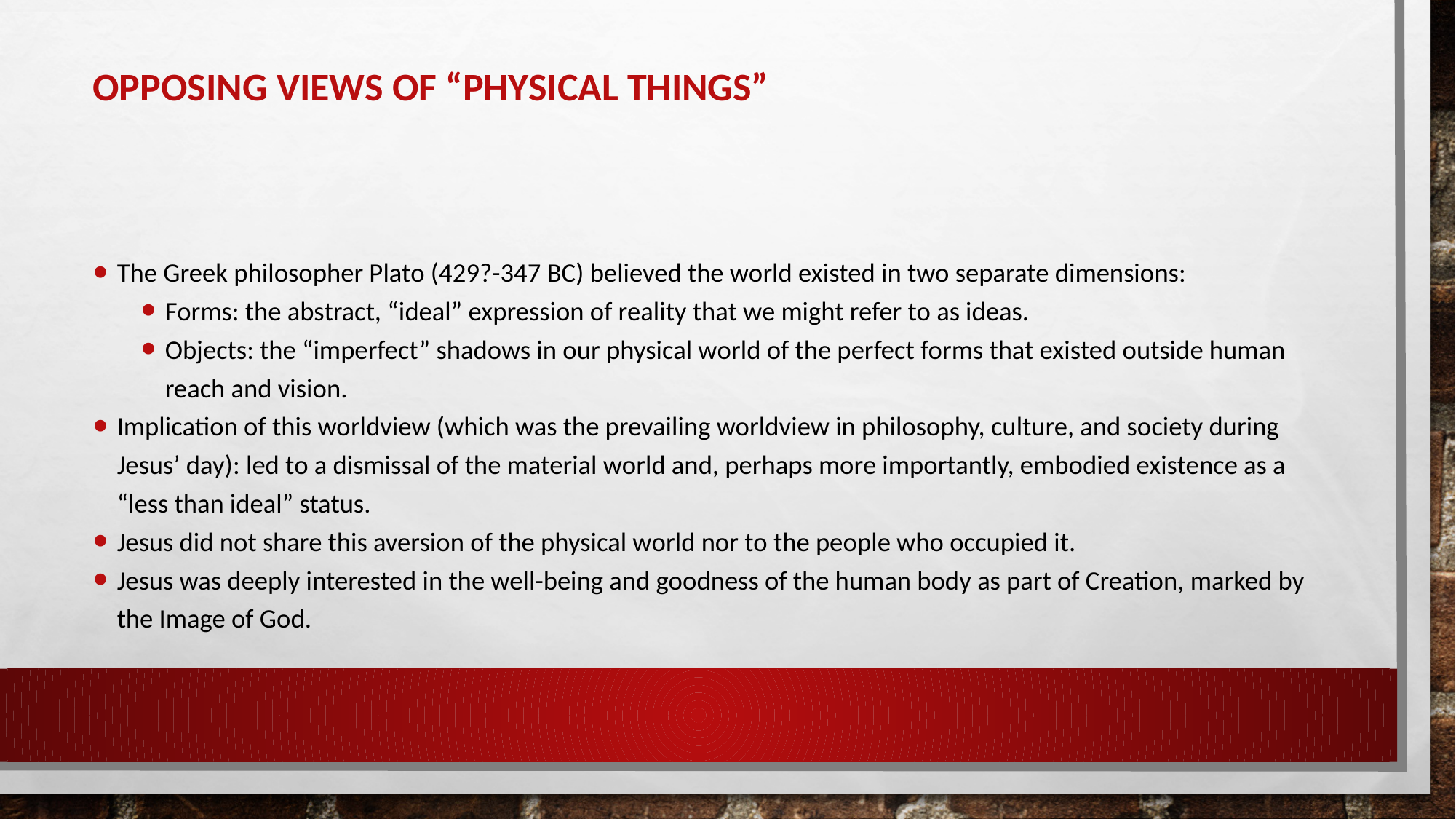

# Opposing views of “Physical Things”
The Greek philosopher Plato (429?-347 BC) believed the world existed in two separate dimensions:
Forms: the abstract, “ideal” expression of reality that we might refer to as ideas.
Objects: the “imperfect” shadows in our physical world of the perfect forms that existed outside human reach and vision.
Implication of this worldview (which was the prevailing worldview in philosophy, culture, and society during Jesus’ day): led to a dismissal of the material world and, perhaps more importantly, embodied existence as a “less than ideal” status.
Jesus did not share this aversion of the physical world nor to the people who occupied it.
Jesus was deeply interested in the well-being and goodness of the human body as part of Creation, marked by the Image of God.